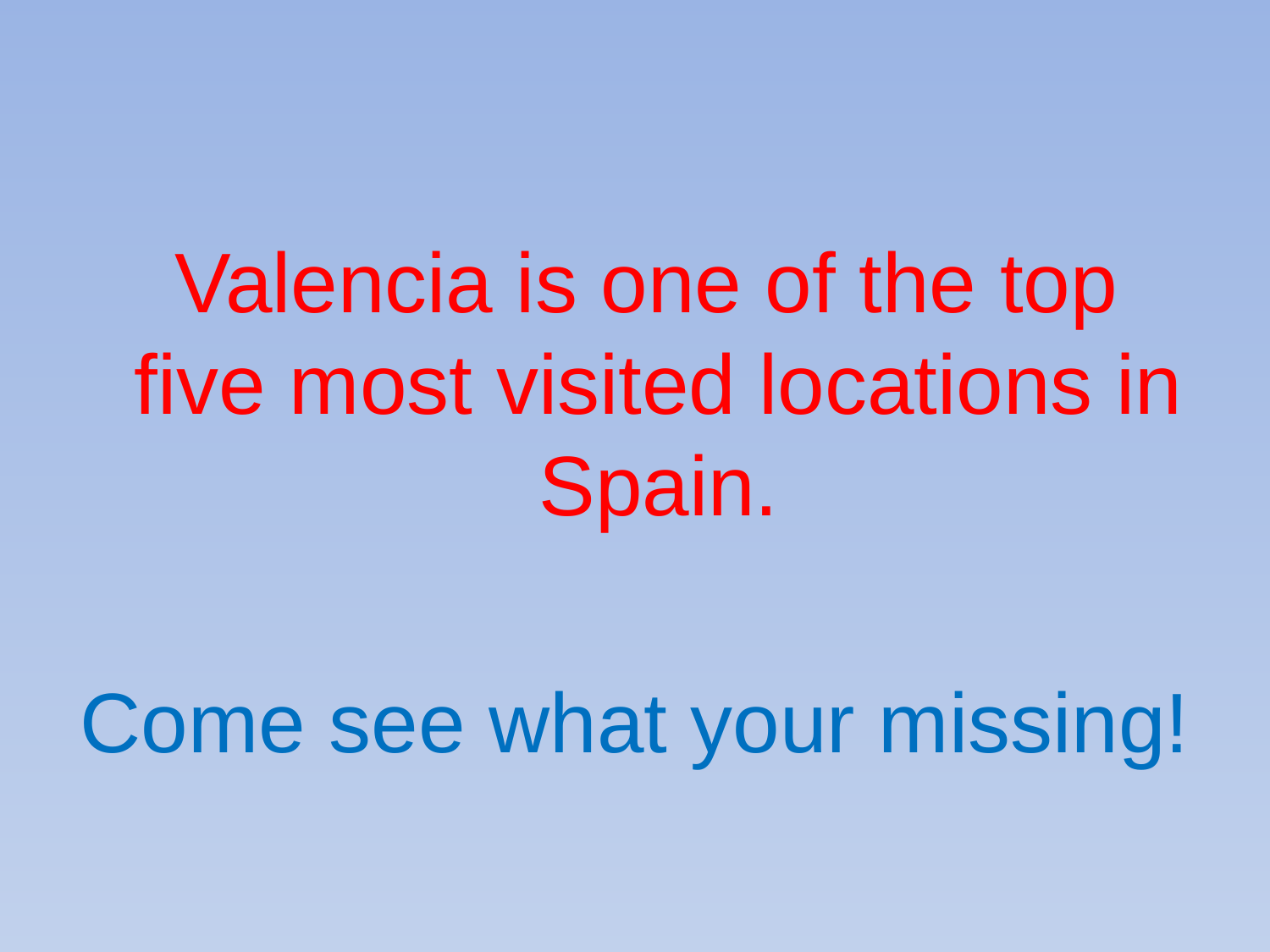

#
 Valencia is one of the top five most visited locations in Spain.

Come see what your missing!